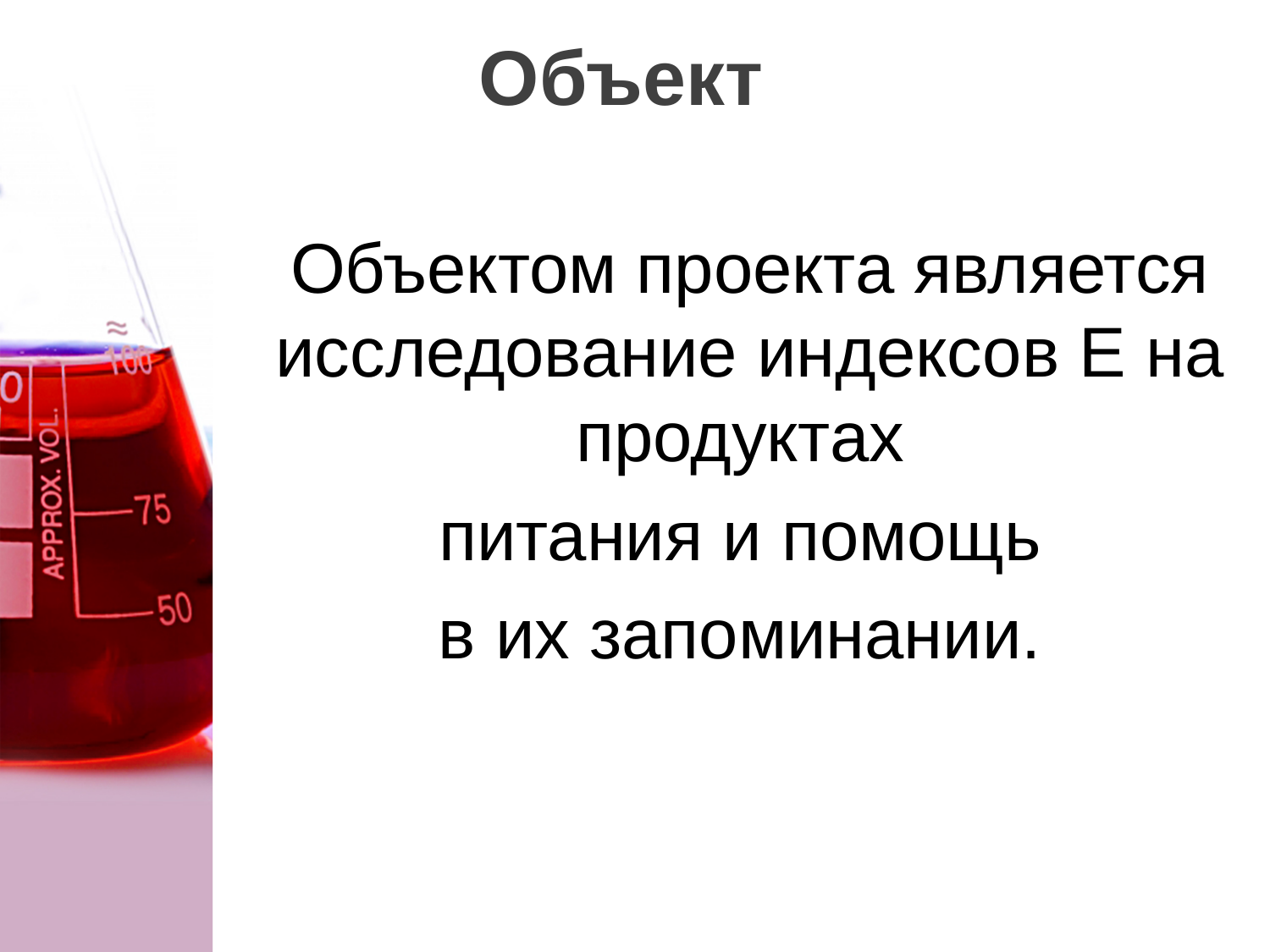

# Объект
Объектом проекта является исследование индексов Е на продуктах
питания и помощь
в их запоминании.